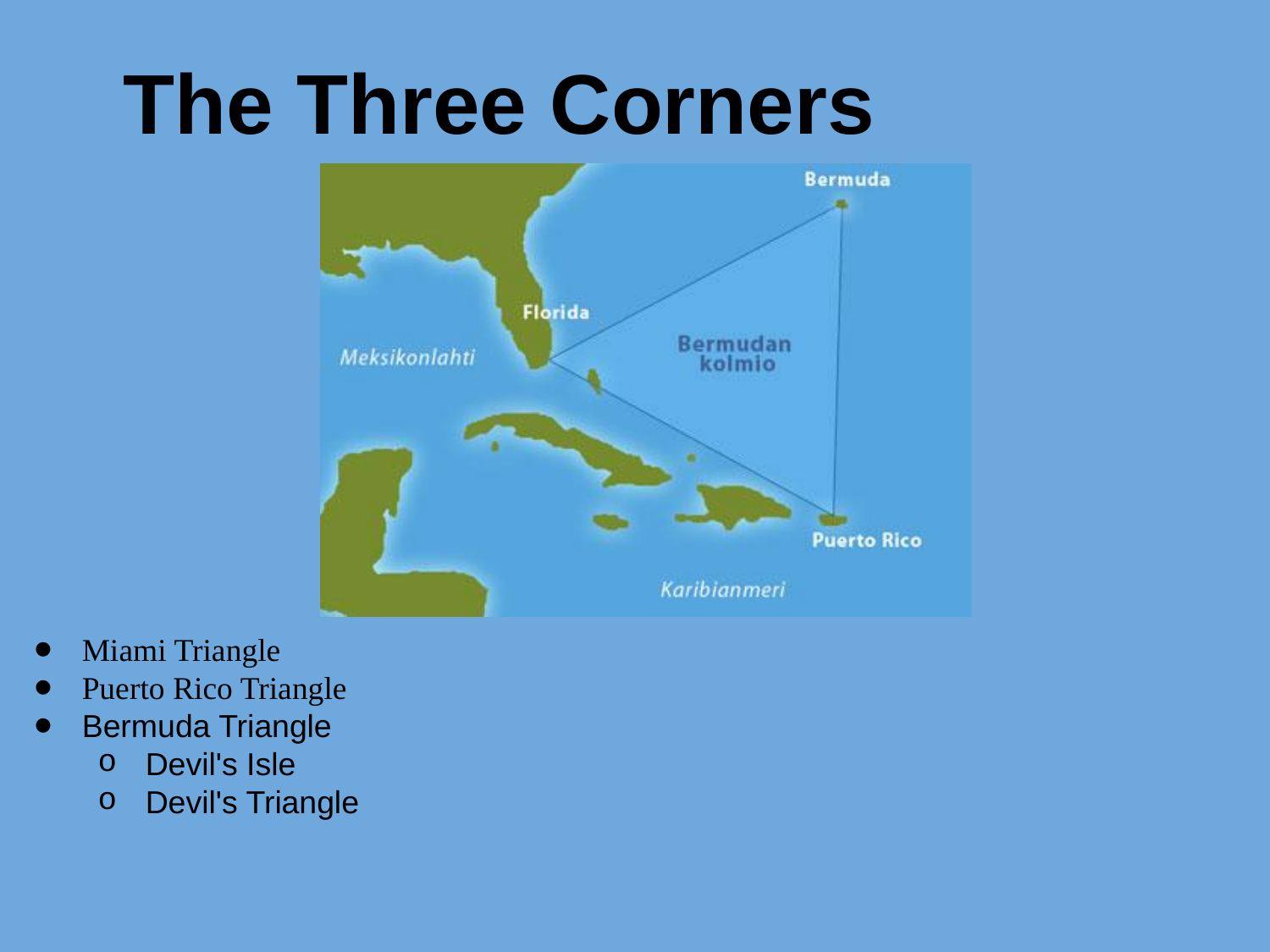

# The Three Corners

Miami Triangle
Puerto Rico Triangle
Bermuda Triangle
Devil's Isle
Devil's Triangle